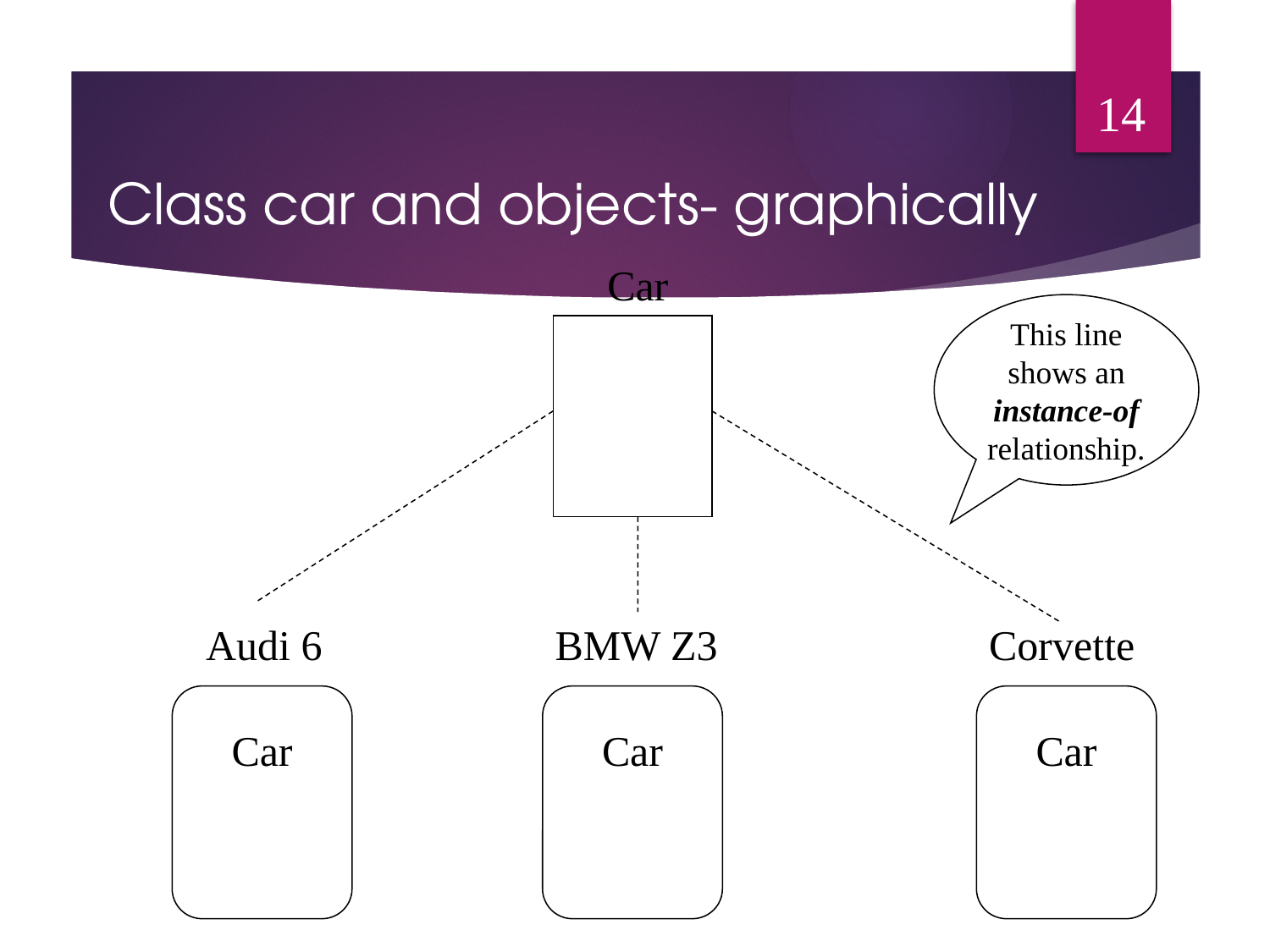

# Class car and objects- graphically
14
Car
This line shows an instance-of relationship.

Audi 6
BMW Z3
Corvette

Car
Car
Car